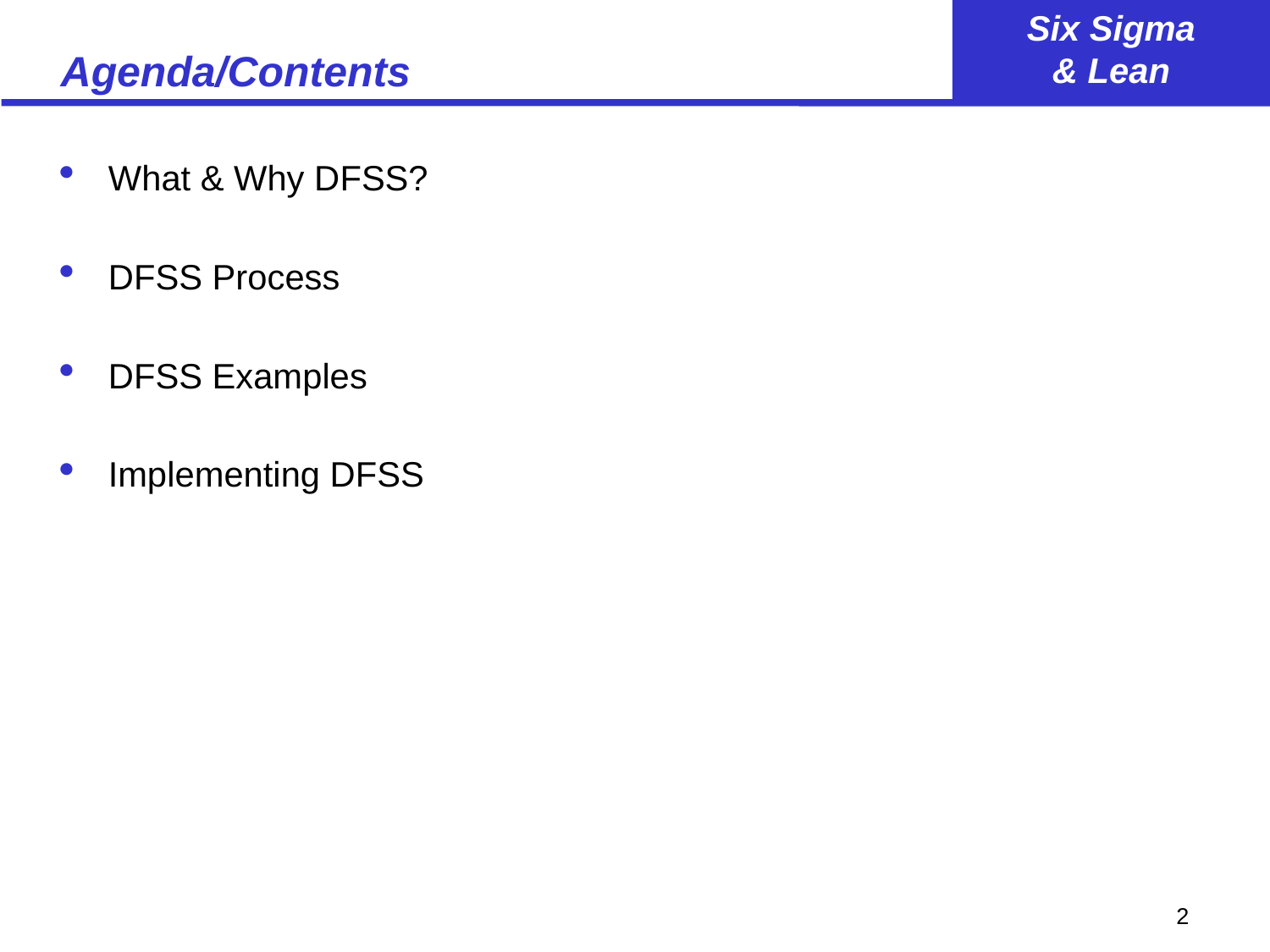

# Agenda/Contents
What & Why DFSS?

DFSS Process

DFSS Examples

Implementing DFSS